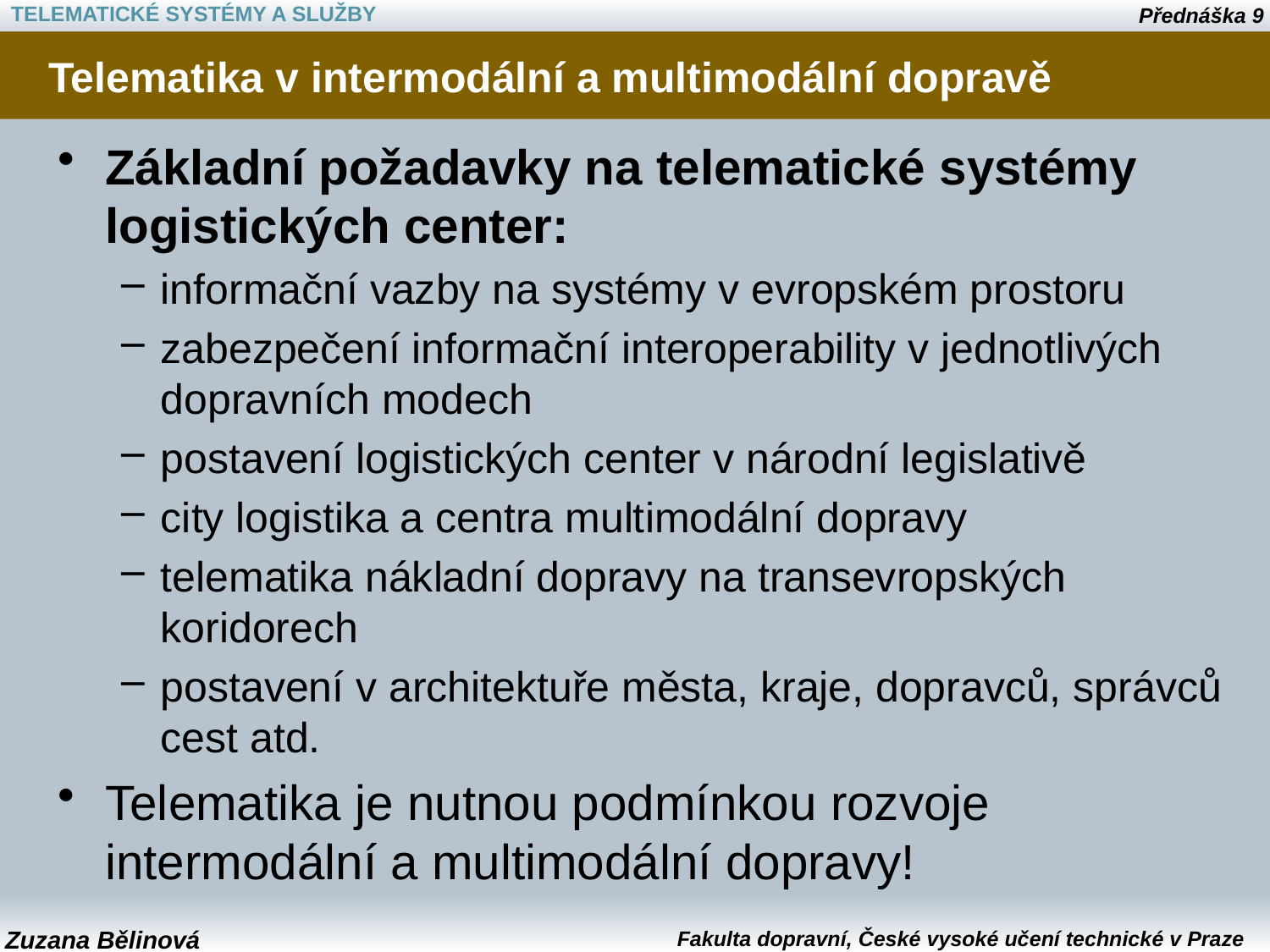

# Telematika v intermodální a multimodální dopravě
Základní požadavky na telematické systémy logistických center:
informační vazby na systémy v evropském prostoru
zabezpečení informační interoperability v jednotlivých dopravních modech
postavení logistických center v národní legislativě
city logistika a centra multimodální dopravy
telematika nákladní dopravy na transevropských koridorech
postavení v architektuře města, kraje, dopravců, správců cest atd.
Telematika je nutnou podmínkou rozvoje intermodální a multimodální dopravy!